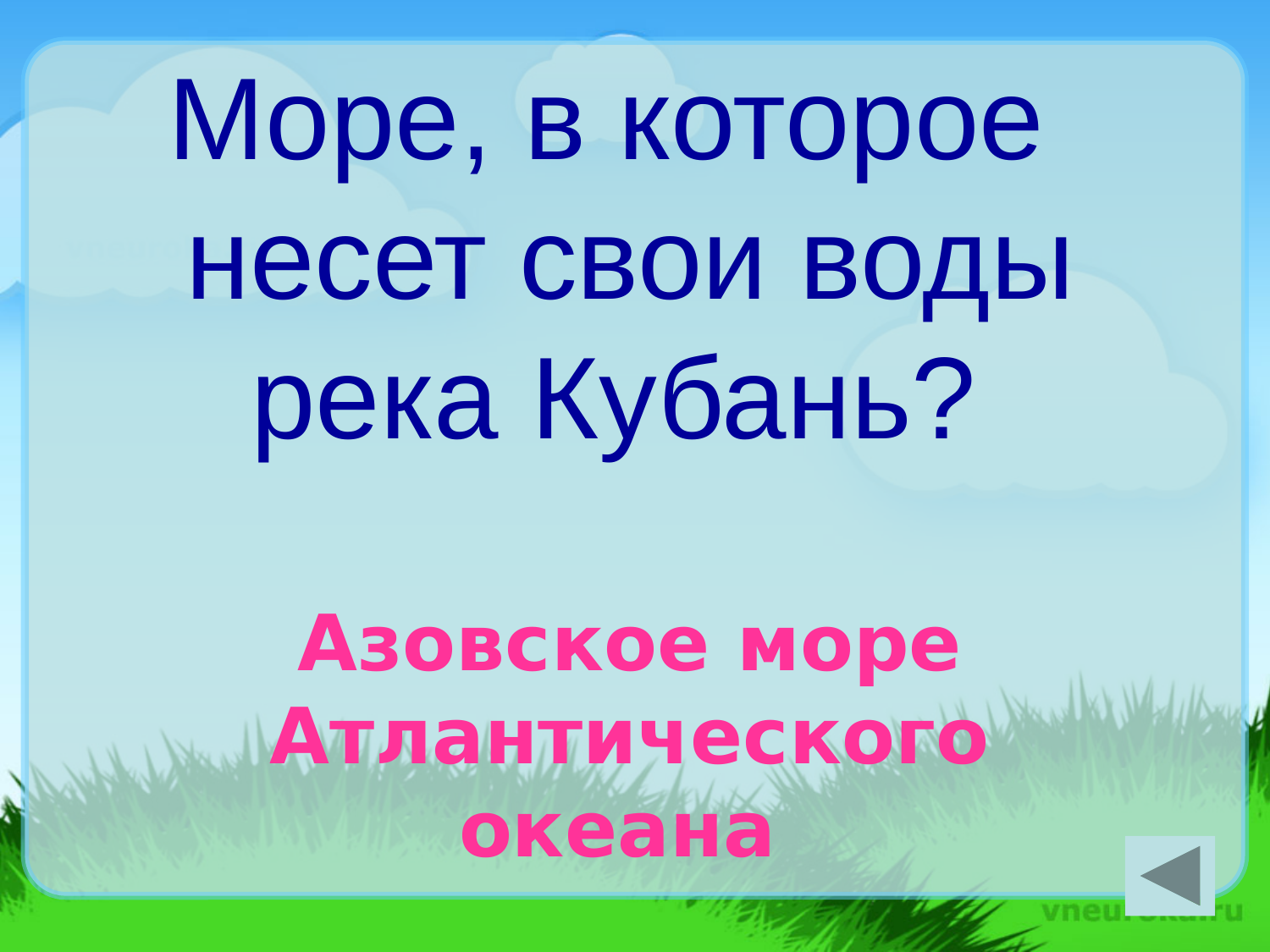

Море, в которое несет свои воды река Кубань?
Азовское море Атлантического океана